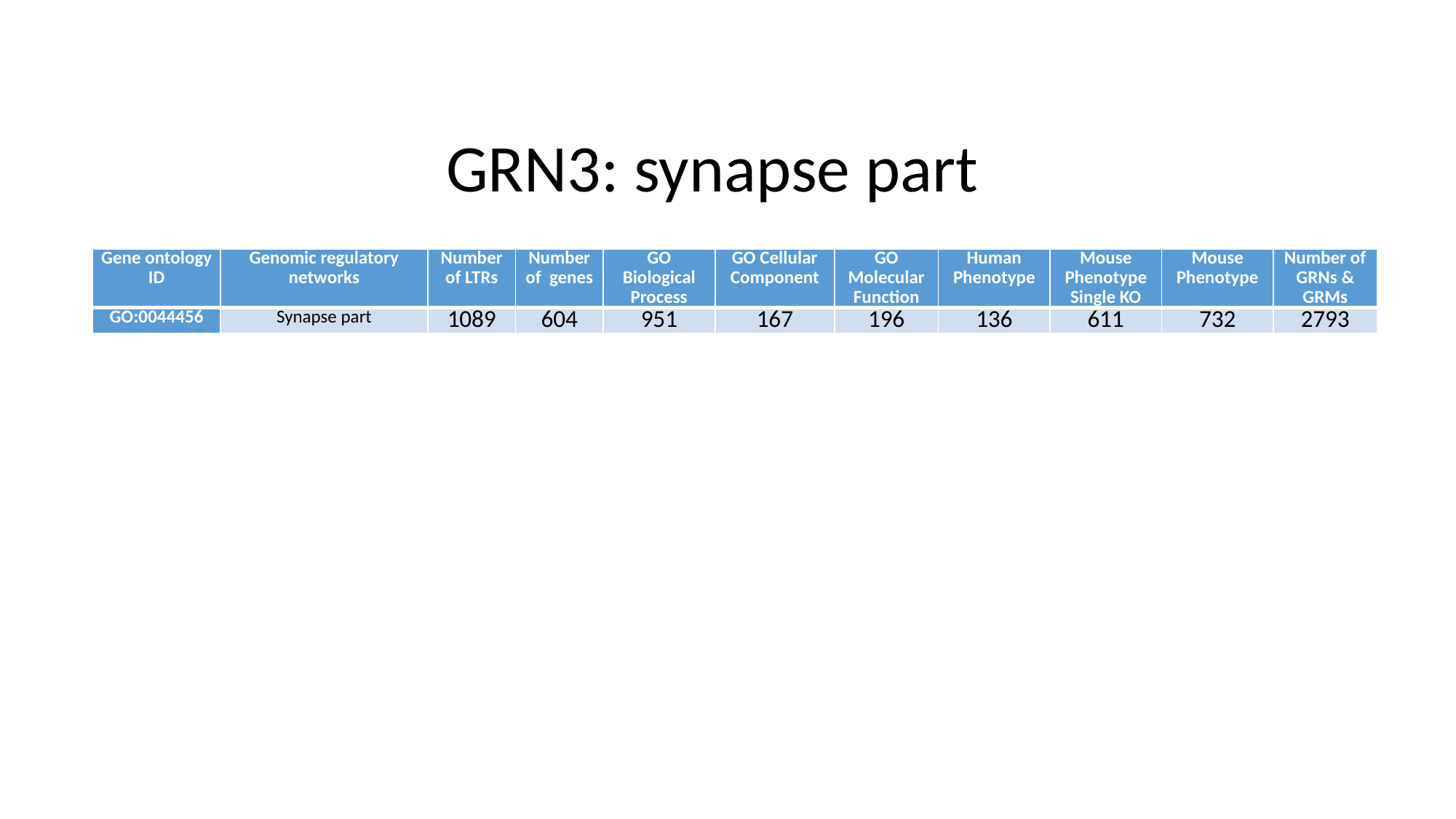

# GRN3: synapse part
| Gene ontology ID | Genomic regulatory networks | Number of LTRs | Number of genes | GO Biological Process | GO Cellular Component | GO Molecular Function | Human Phenotype | Mouse Phenotype Single KO | Mouse Phenotype | Number of GRNs & GRMs |
| --- | --- | --- | --- | --- | --- | --- | --- | --- | --- | --- |
| GO:0044456 | Synapse part | 1089 | 604 | 951 | 167 | 196 | 136 | 611 | 732 | 2793 |